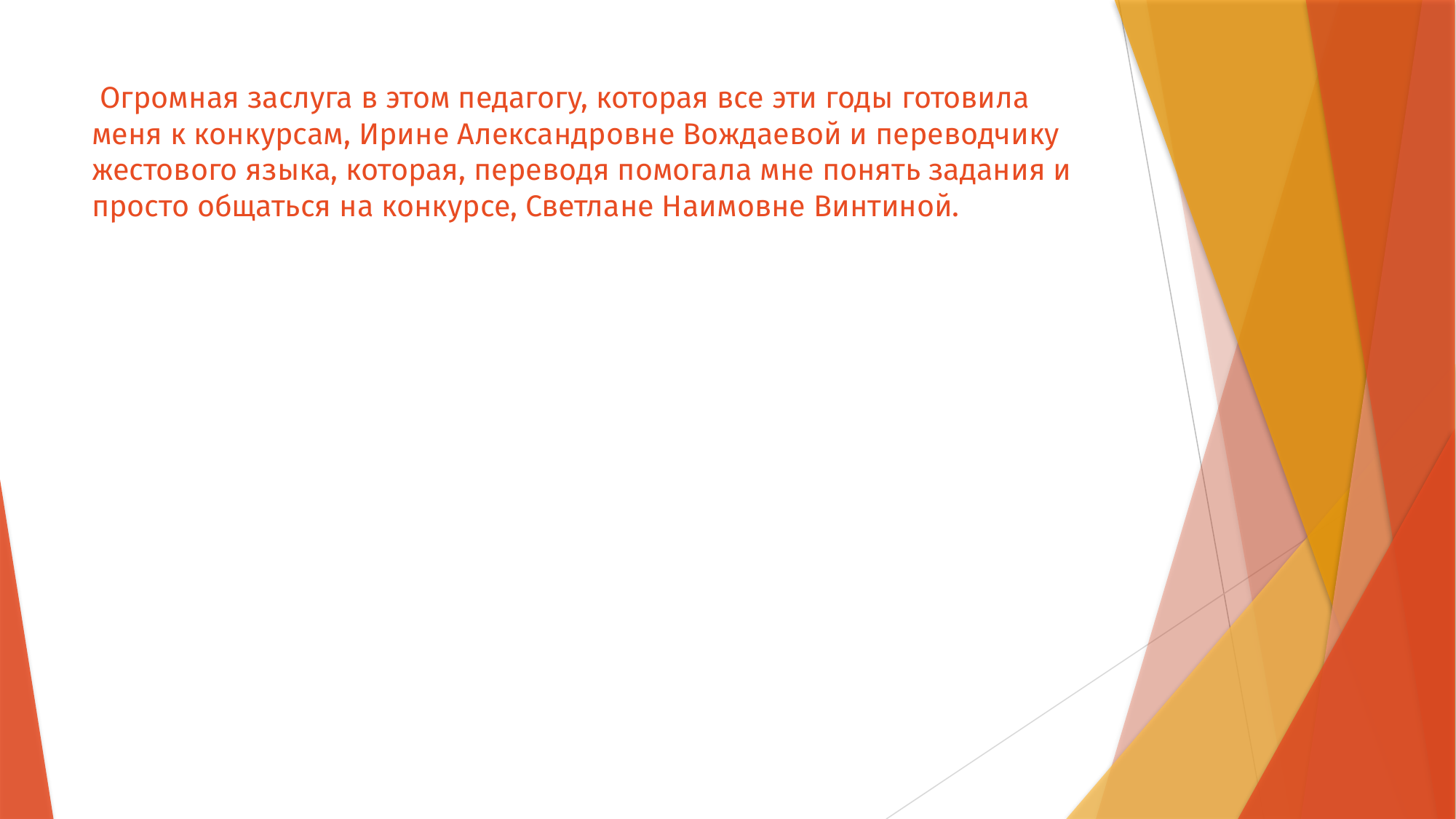

# Огромная заслуга в этом педагогу, которая все эти годы готовила меня к конкурсам, Ирине Александровне Вождаевой и переводчику жестового языка, которая, переводя помогала мне понять задания и просто общаться на конкурсе, Светлане Наимовне Винтиной.